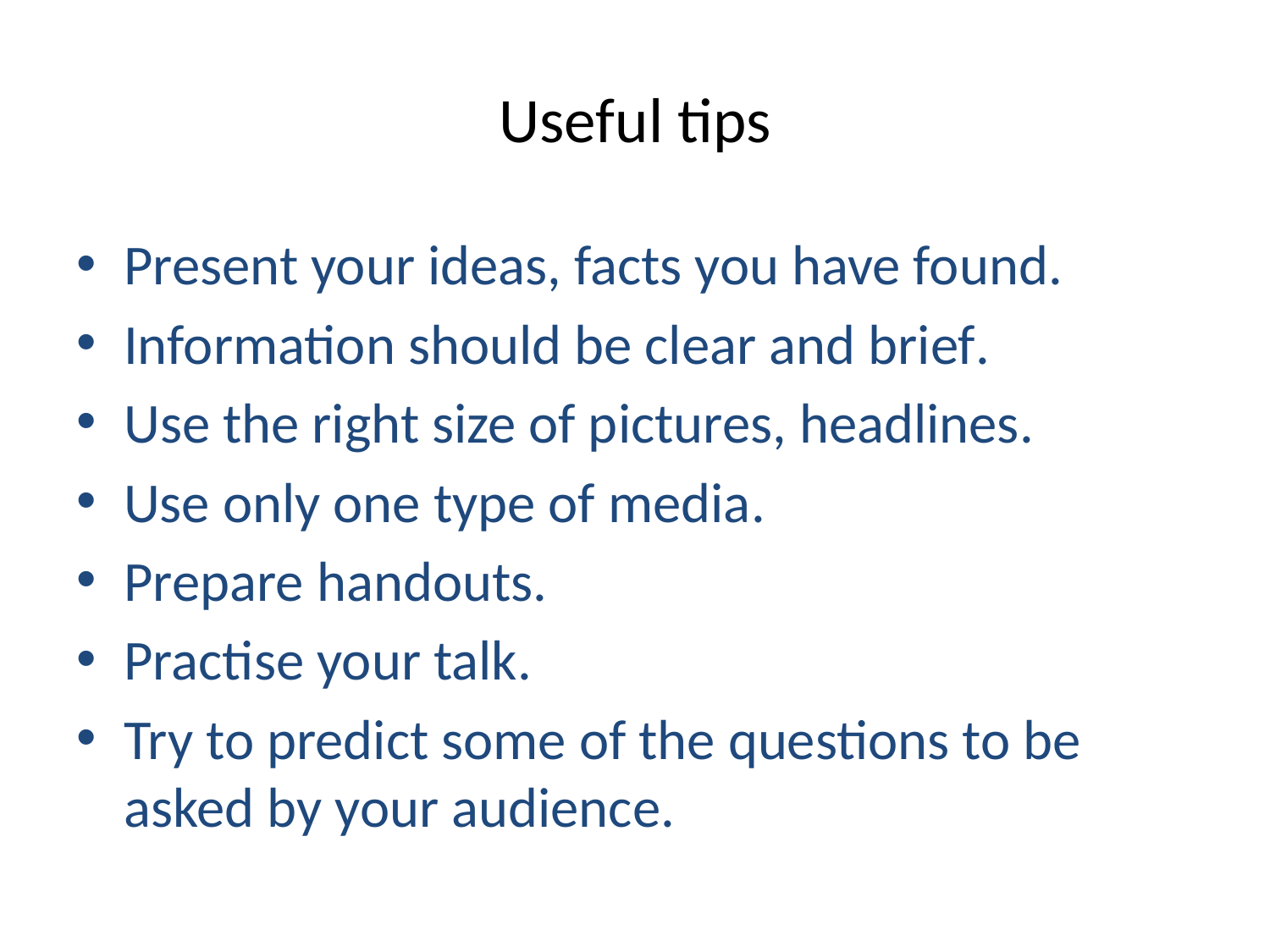

# Useful tips
Present your ideas, facts you have found.
Information should be clear and brief.
Use the right size of pictures, headlines.
Use only one type of media.
Prepare handouts.
Practise your talk.
Try to predict some of the questions to be asked by your audience.